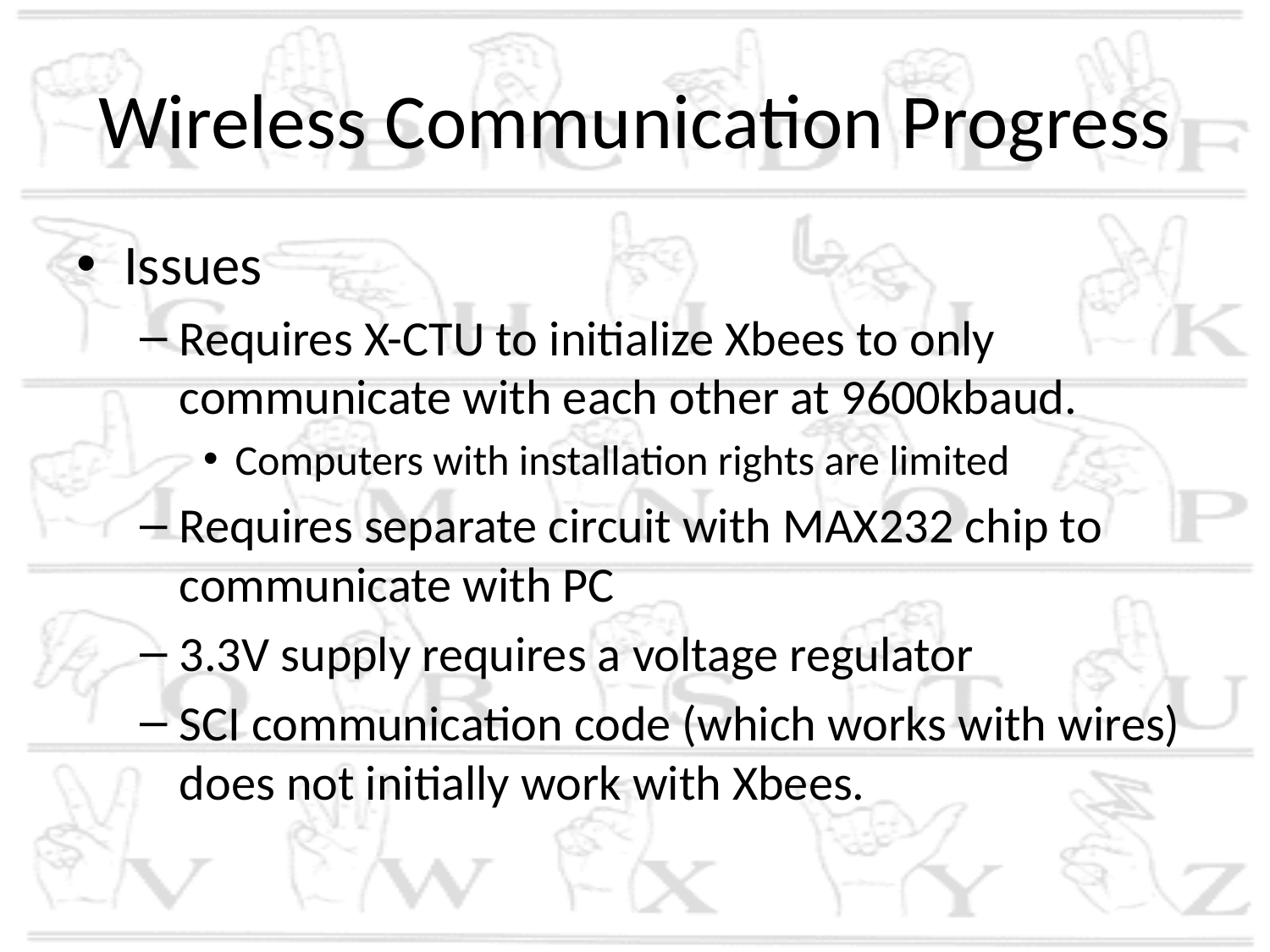

# Wireless Communication Progress
Issues
Requires X-CTU to initialize Xbees to only communicate with each other at 9600kbaud.
Computers with installation rights are limited
Requires separate circuit with MAX232 chip to communicate with PC
3.3V supply requires a voltage regulator
SCI communication code (which works with wires) does not initially work with Xbees.